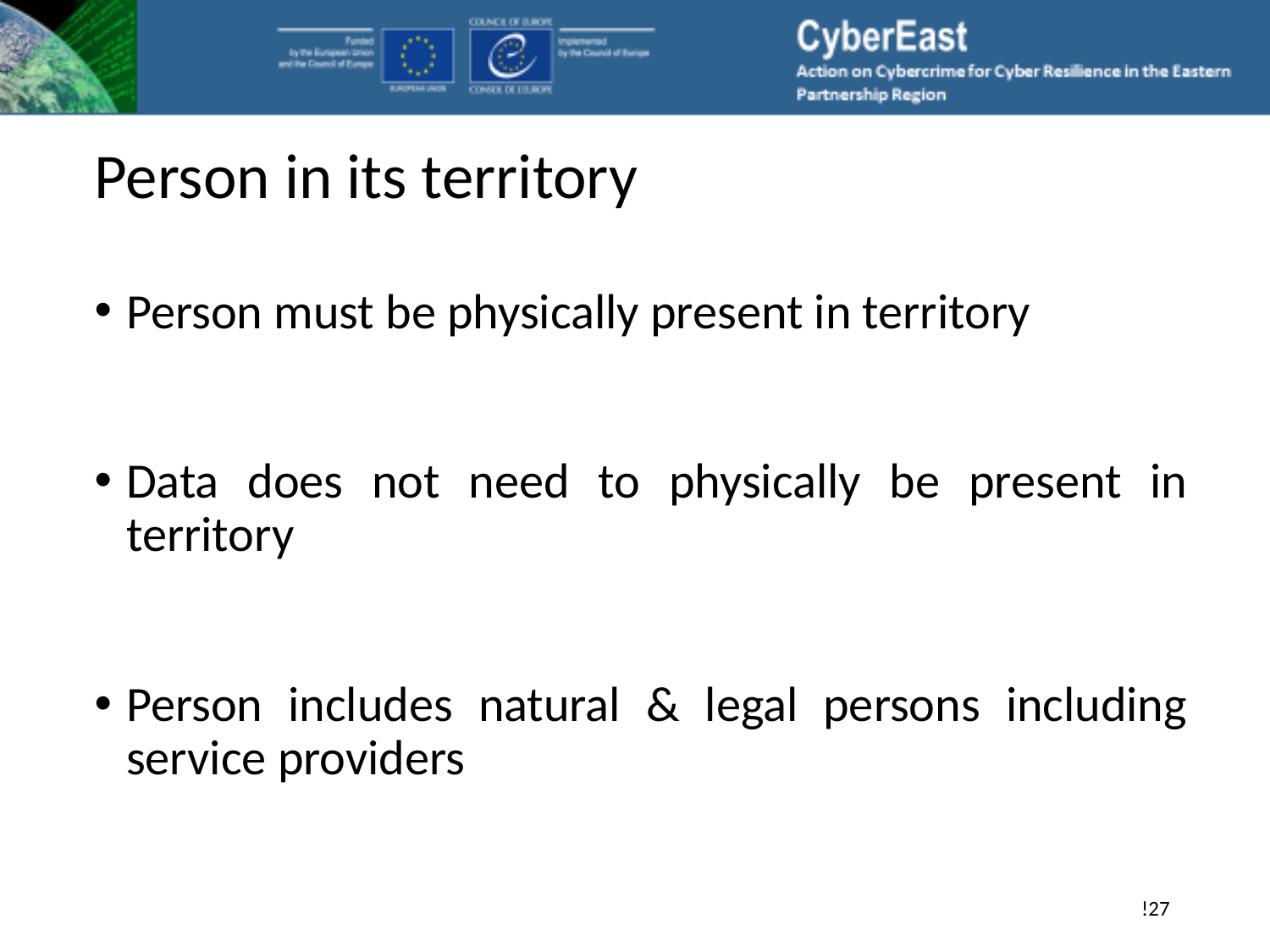

# Person in its territory
Person must be physically present in territory

Data does not need to physically be present in territory

Person includes natural & legal persons including service providers
!27